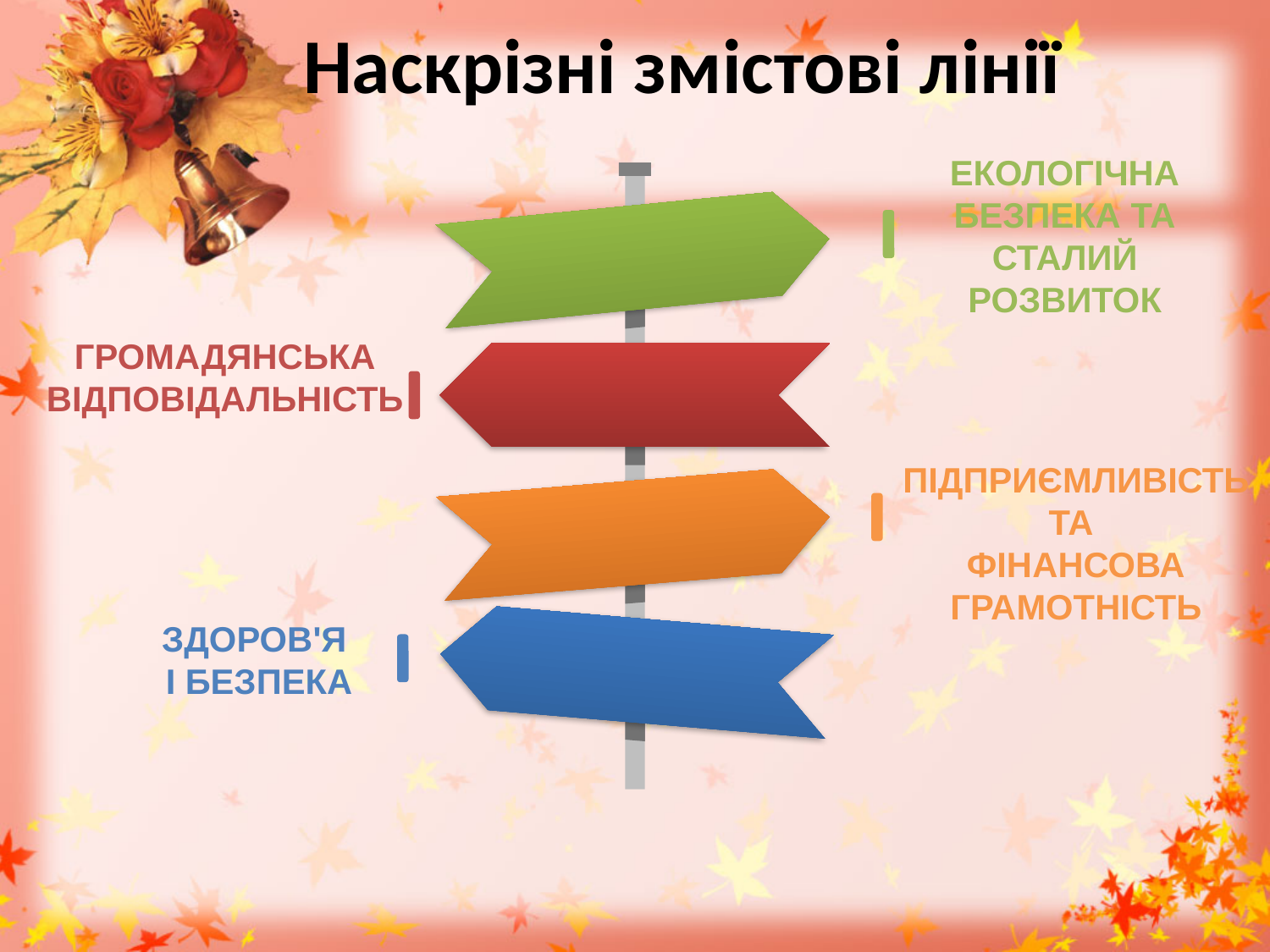

Наскрізні змістові лінії
екологічна безпека та сталий розвиток

громадянська відповідальність

підприємливість та
фінансова грамотність

здоров'я
і безпека